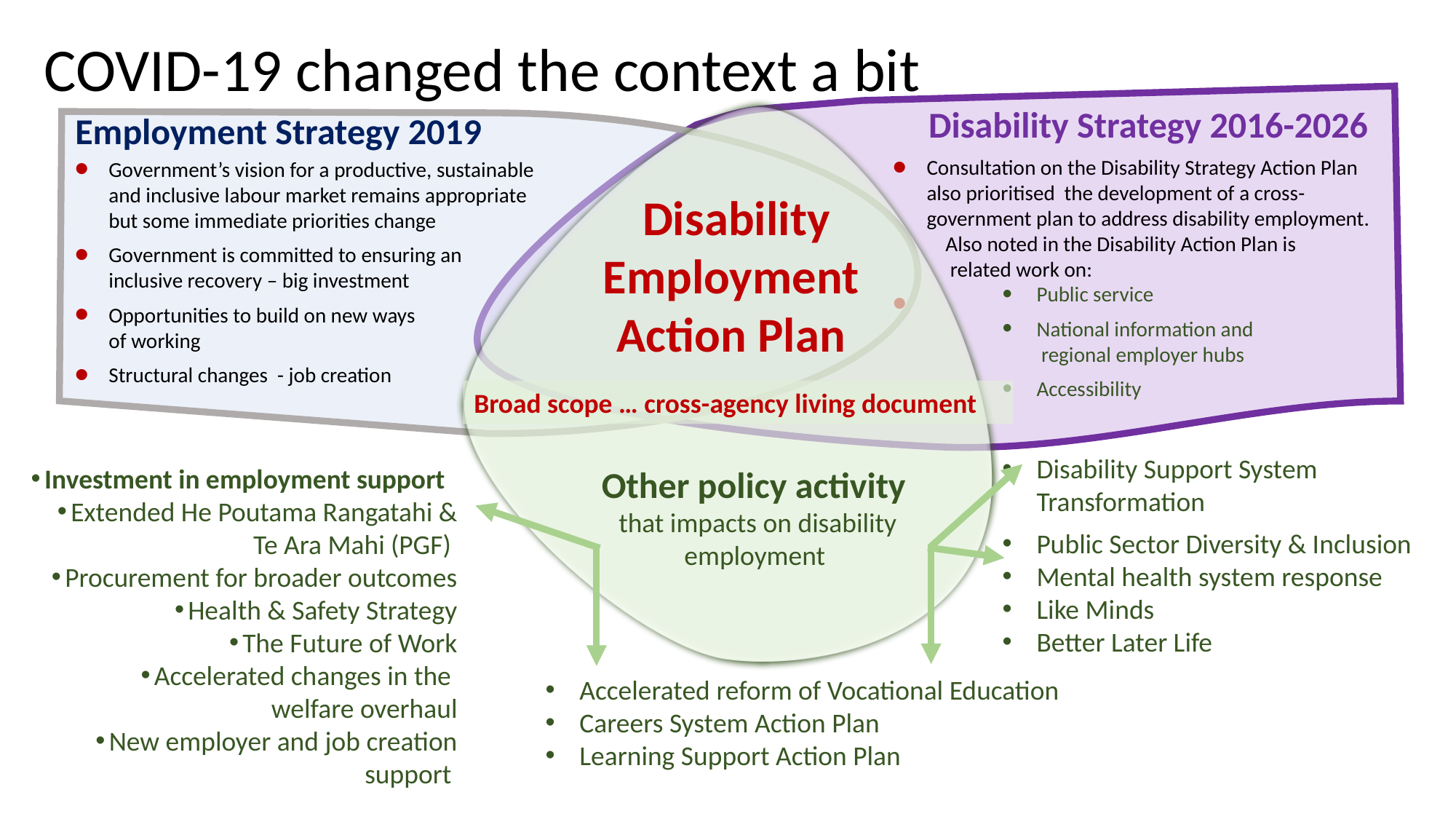

COVID-19 changed the context a bit

Consultation on the Disability Strategy Action Plan also prioritised  the development of a cross-government plan to address disability employment.
    Also noted in the Disability Action Plan is
     related work on:

Disability Strategy 2016-2026

Employment Strategy 2019

Government’s vision for a productive, sustainable and inclusive labour market remains appropriate but some immediate priorities change
Government is committed to ensuring an inclusive recovery – big investment
Opportunities to build on new ways
of working
Structural changes  - job creation

Disability Employment
Action Plan
Public service
National information and
 regional employer hubs
Accessibility

Disability Support System Transformation
Public Sector Diversity & Inclusion
Mental health system response
Like Minds
Better Later Life
Broad scope … cross-agency living document
Investment in employment support
Extended He Poutama Rangatahi &
 Te Ara Mahi (PGF)
Procurement for broader outcomes
Health & Safety Strategy
The Future of Work
Accelerated changes in the
welfare overhaul
New employer and job creation support

Other policy activity
that impacts on disability employment
Accelerated reform of Vocational Education
Careers System Action Plan
Learning Support Action Plan